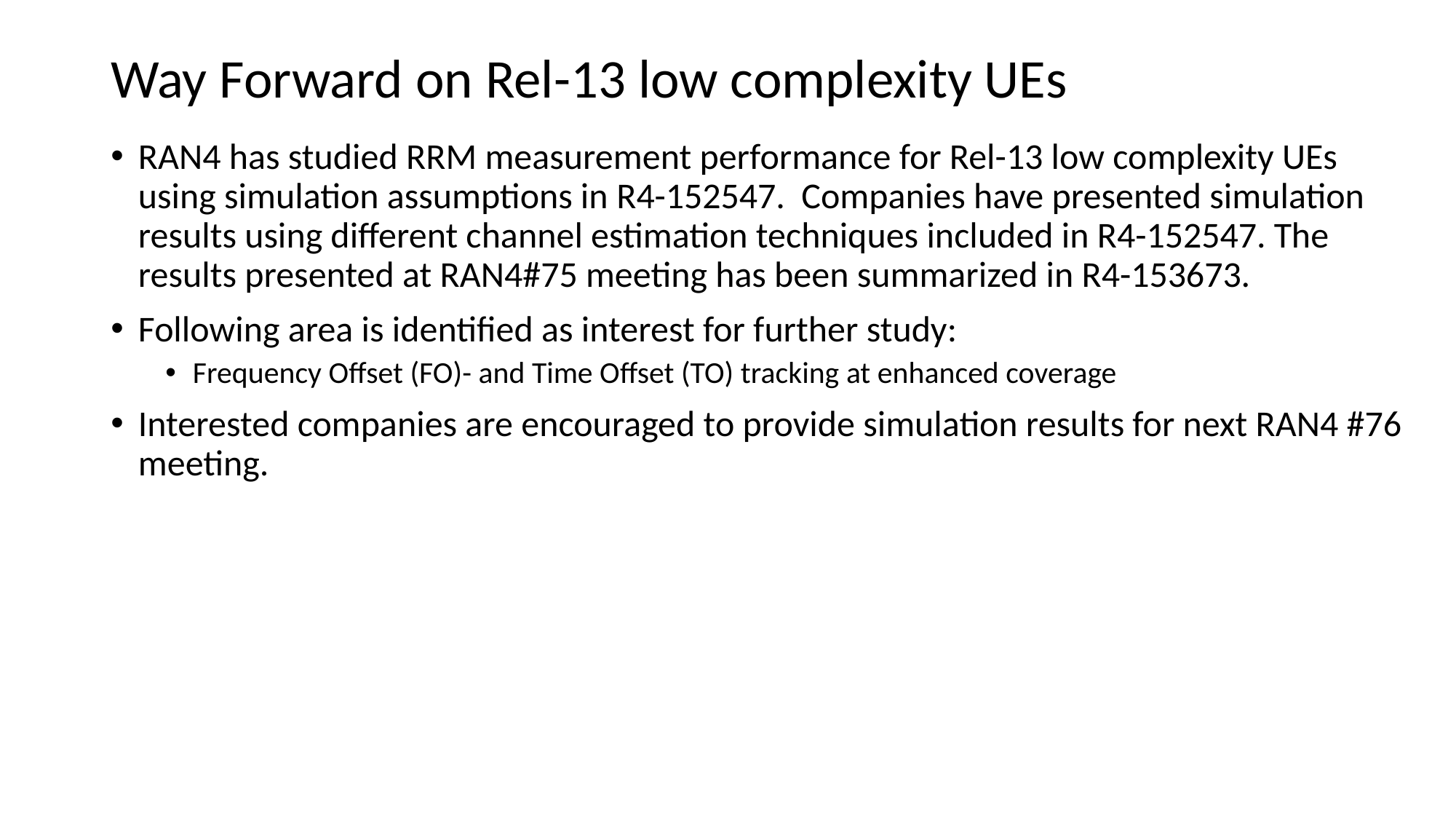

# Way Forward on Rel-13 low complexity UEs
RAN4 has studied RRM measurement performance for Rel-13 low complexity UEs using simulation assumptions in R4-152547.  Companies have presented simulation results using different channel estimation techniques included in R4-152547. The results presented at RAN4#75 meeting has been summarized in R4-153673.
Following area is identified as interest for further study:
Frequency Offset (FO)- and Time Offset (TO) tracking at enhanced coverage
Interested companies are encouraged to provide simulation results for next RAN4 #76 meeting.